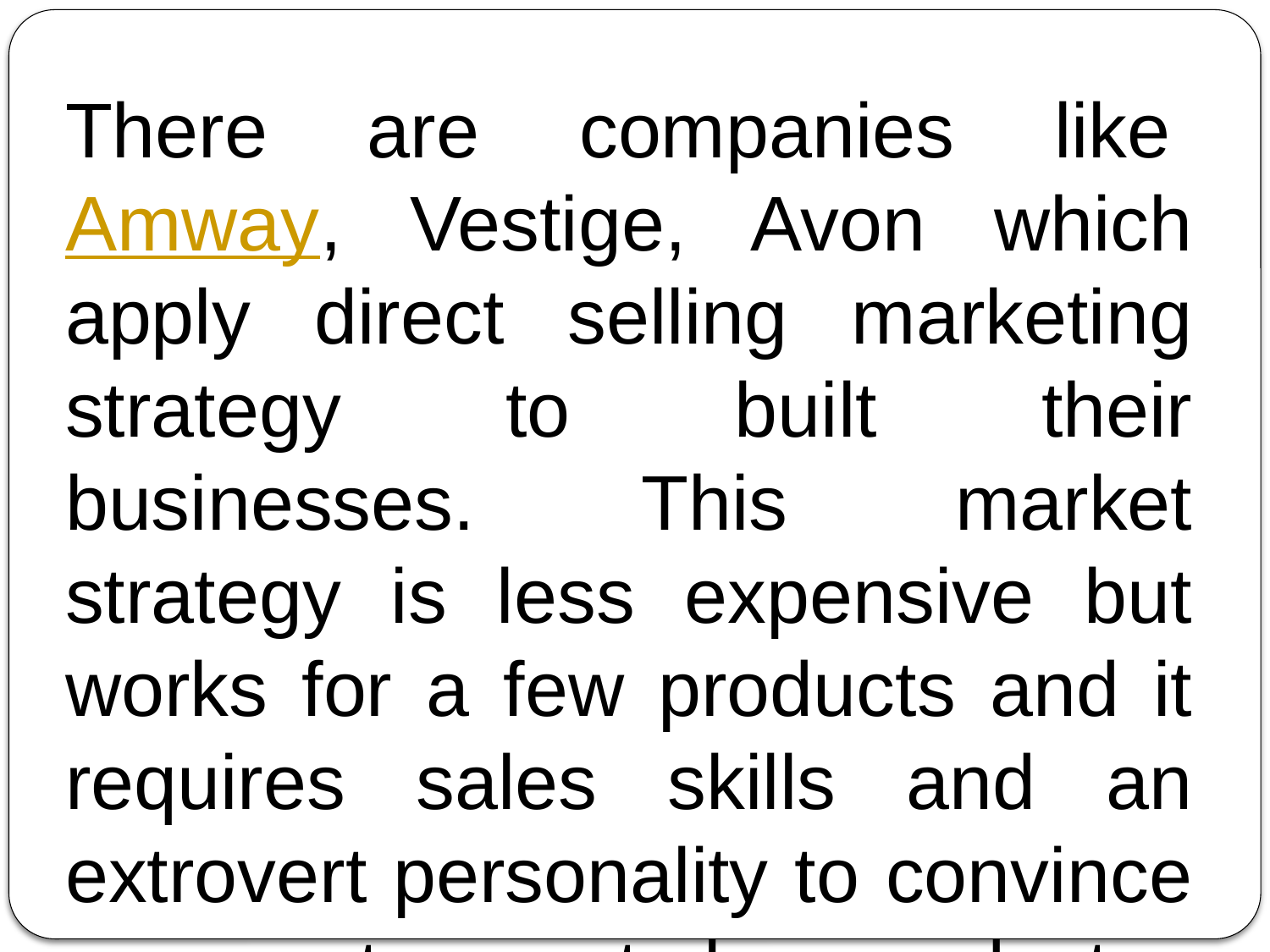

There are companies like Amway, Vestige, Avon which apply direct selling marketing strategy to built their businesses. This market strategy is less expensive but works for a few products and it requires sales skills and an extrovert personality to convince your customers to buy products.